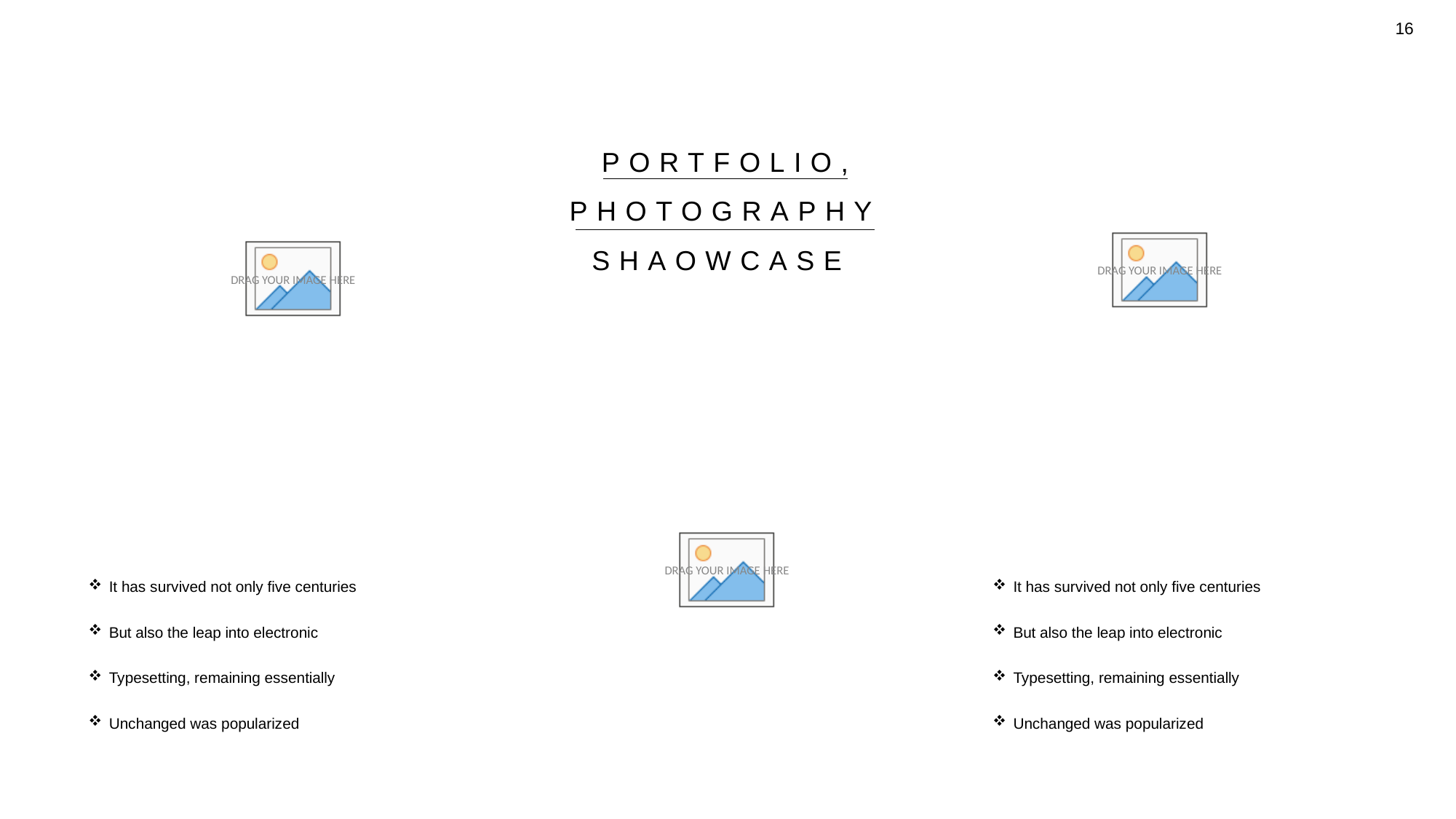

16

PORTFOLIO,
PHOTOGRAPHY SHAOWCASE

It has survived not only five centuries
But also the leap into electronic
Typesetting, remaining essentially
Unchanged was popularized
It has survived not only five centuries
But also the leap into electronic
Typesetting, remaining essentially
Unchanged was popularized